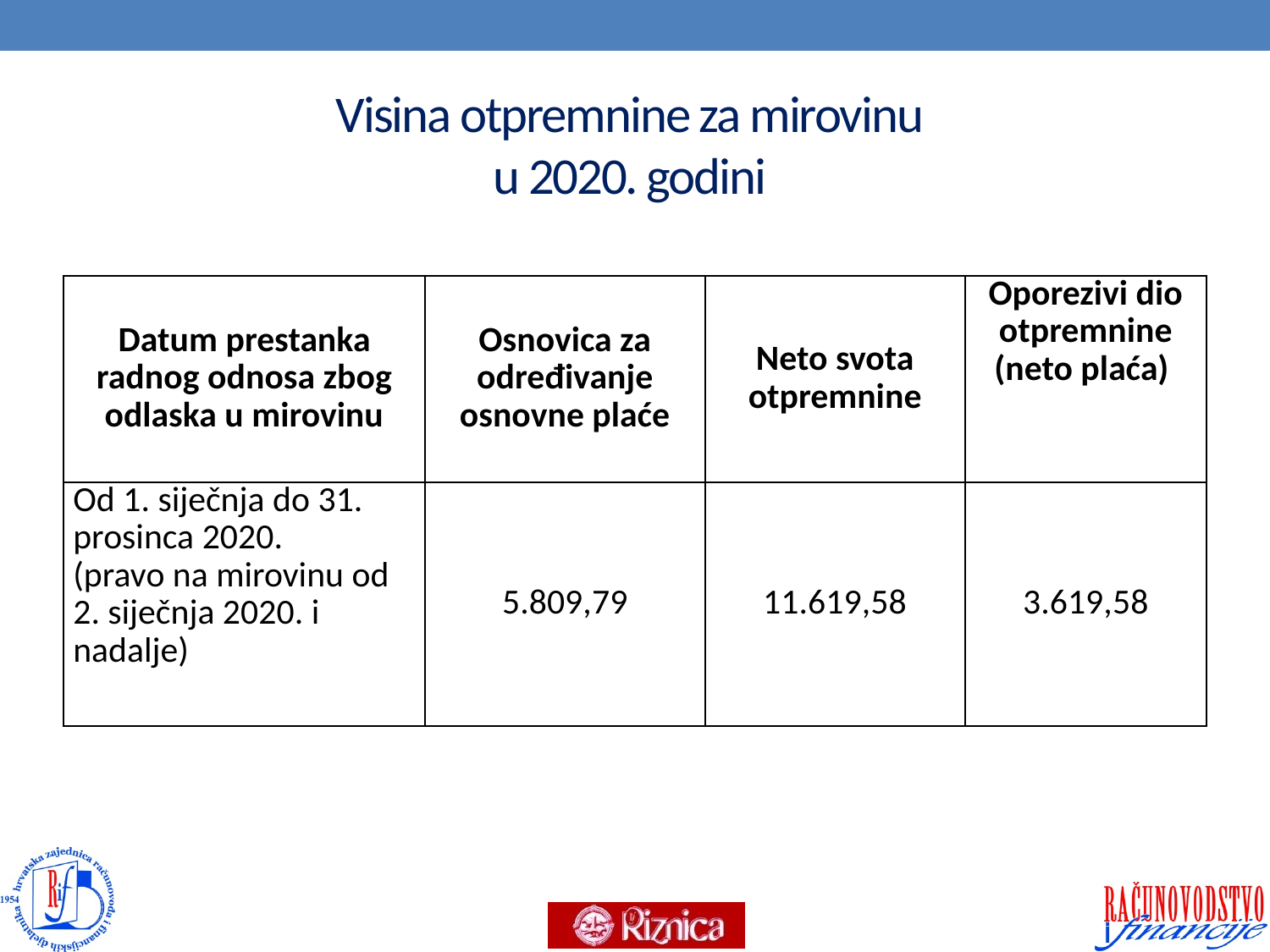

# Visina otpremnine za mirovinu u 2020. godini
| Datum prestanka radnog odnosa zbog odlaska u mirovinu | Osnovica za određivanje osnovne plaće | Neto svota otpremnine | Oporezivi dio otpremnine (neto plaća) |
| --- | --- | --- | --- |
| Od 1. siječnja do 31. prosinca 2020. (pravo na mirovinu od 2. siječnja 2020. i nadalje) | 5.809,79 | 11.619,58 | 3.619,58 |